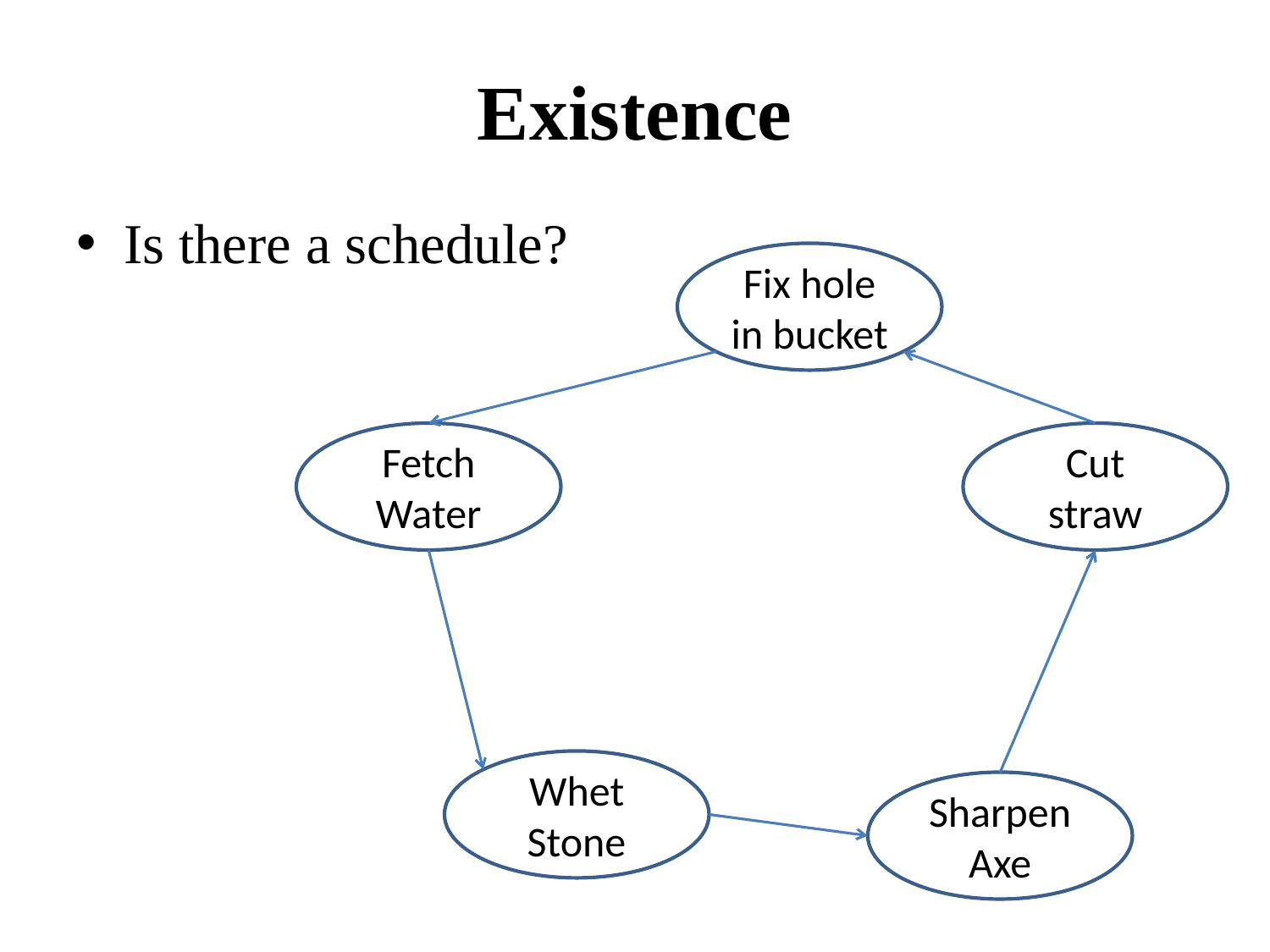

# Existence
Is there a schedule?

Fix hole in bucket
Fetch Water
Cut straw
Whet Stone
Sharpen Axe